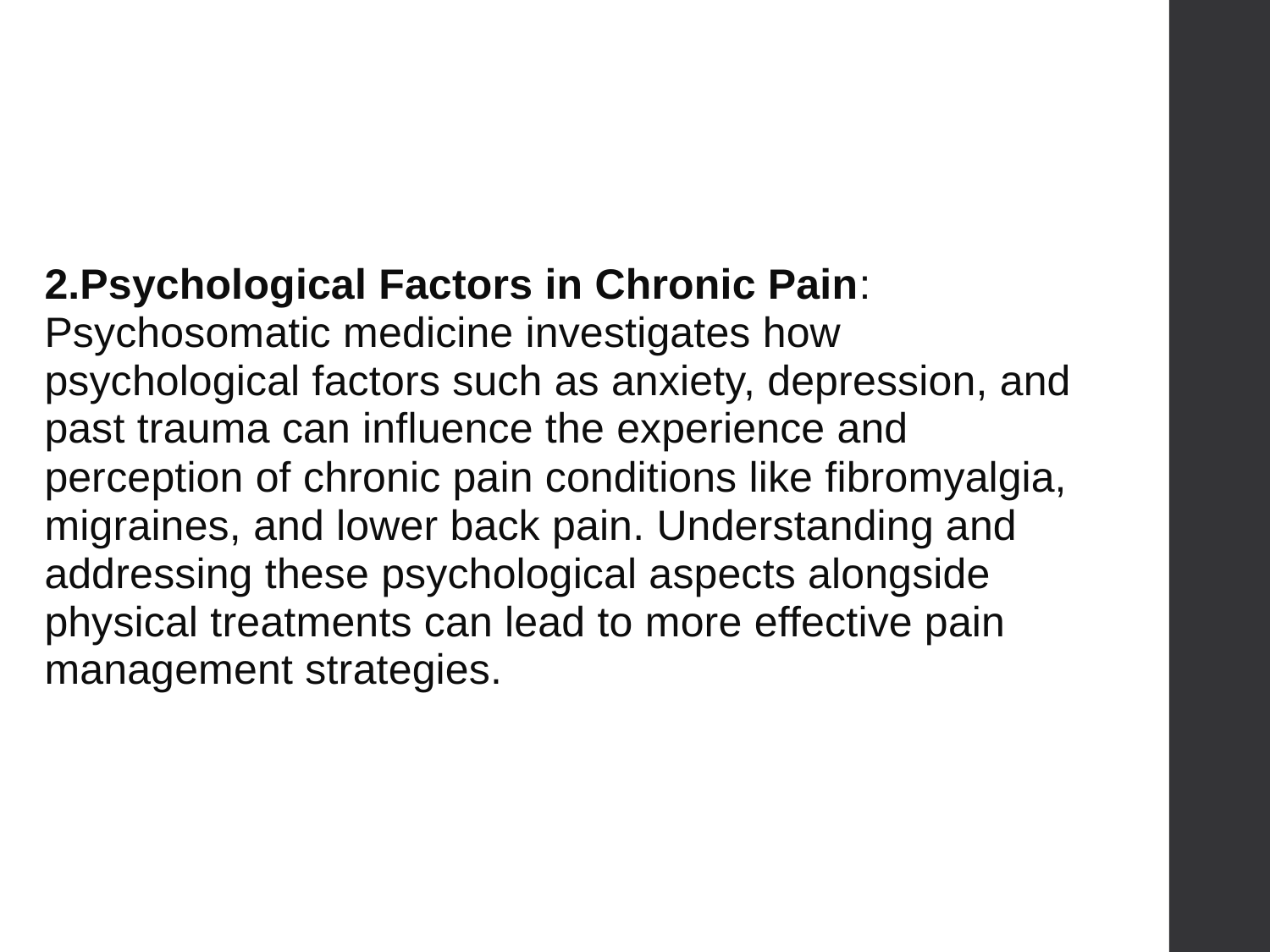

2.Psychological Factors in Chronic Pain: Psychosomatic medicine investigates how psychological factors such as anxiety, depression, and past trauma can influence the experience and perception of chronic pain conditions like fibromyalgia, migraines, and lower back pain. Understanding and addressing these psychological aspects alongside physical treatments can lead to more effective pain management strategies.